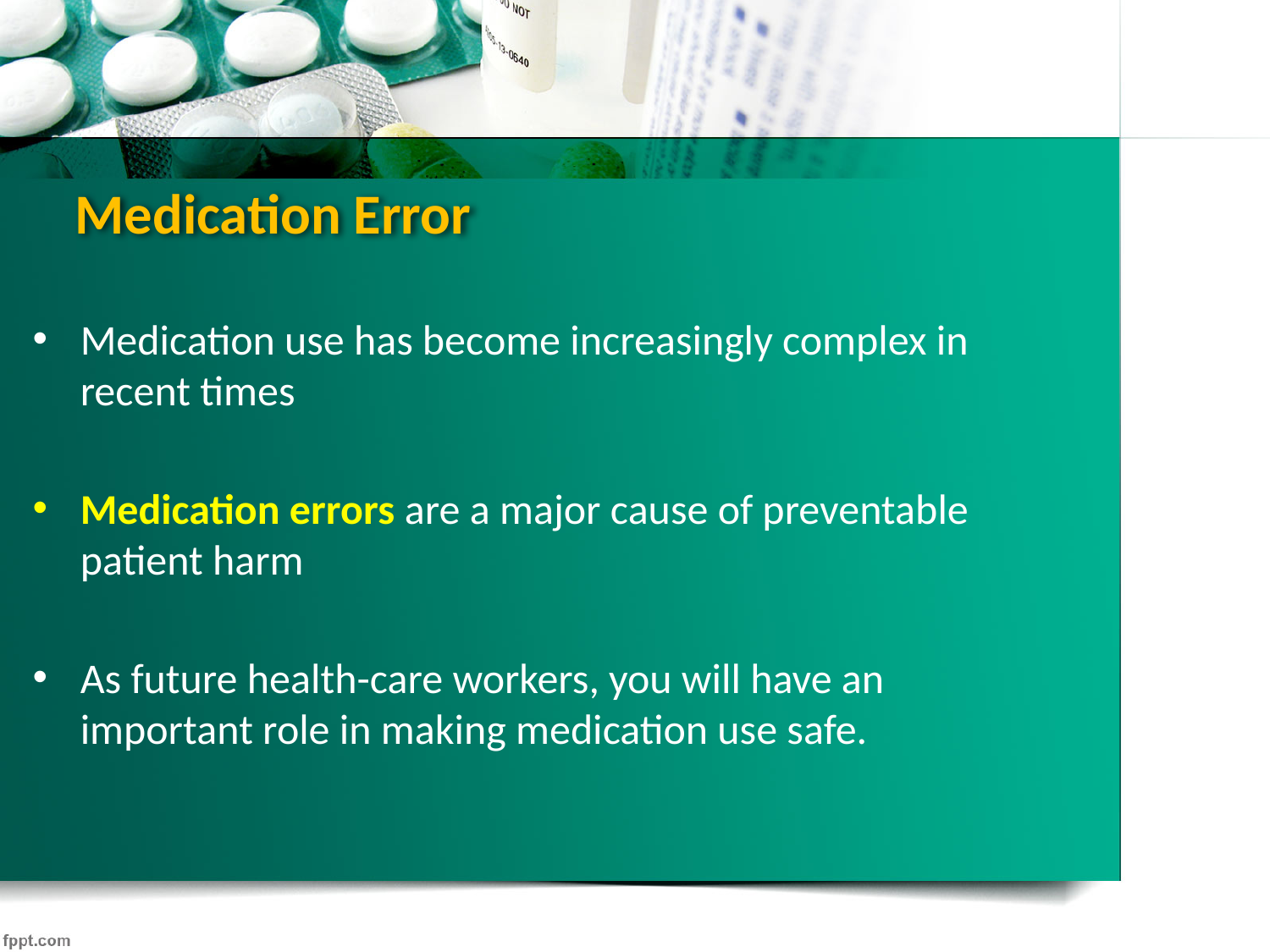

# Medication Error
Medication use has become increasingly complex in recent times

Medication errors are a major cause of preventable patient harm

As future health-care workers, you will have an important role in making medication use safe.